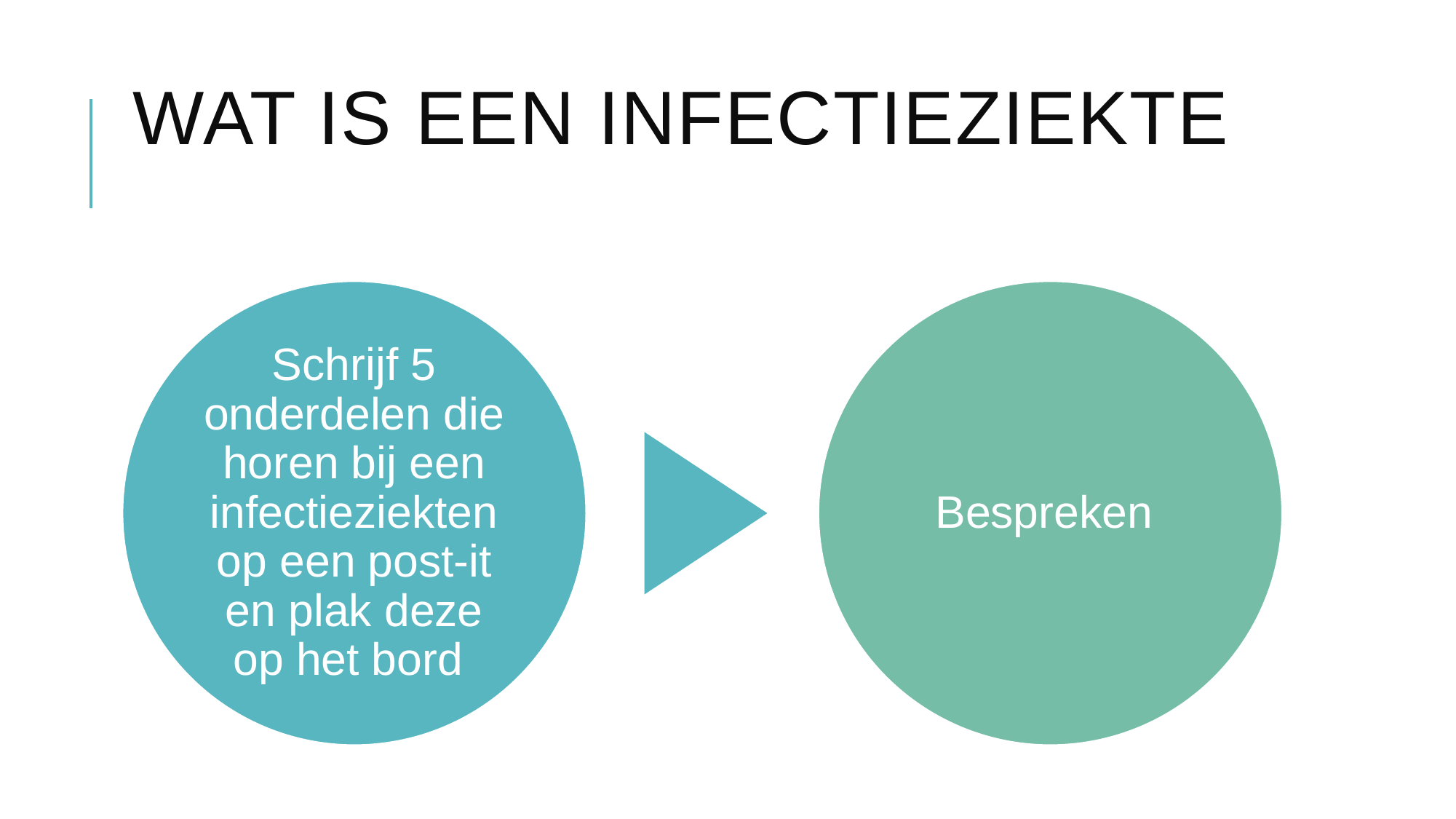

# Wat is een infectieziekte
Schrijf 5 onderdelen die horen bij een infectieziekten op een post-it en plak deze op het bord
Bespreken